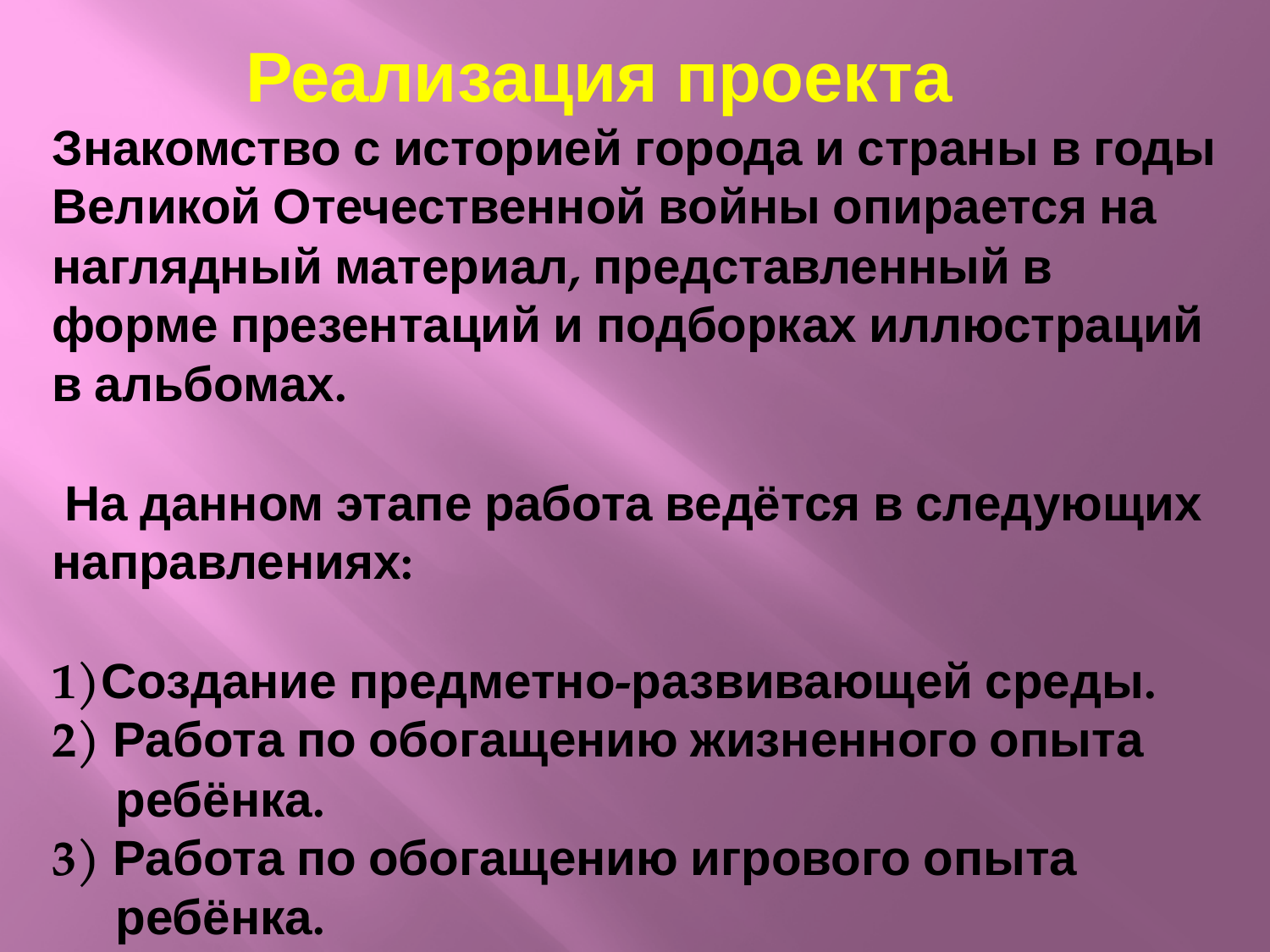

Реализация проекта
Знакомство с историей города и страны в годы Великой Отечественной войны опирается на наглядный материал, представленный в форме презентаций и подборках иллюстраций в альбомах.

 На данном этапе работа ведётся в следующих направлениях:

1)Создание предметно-развивающей среды.
2) Работа по обогащению жизненного опыта ребёнка.
3) Работа по обогащению игрового опыта ребёнка.